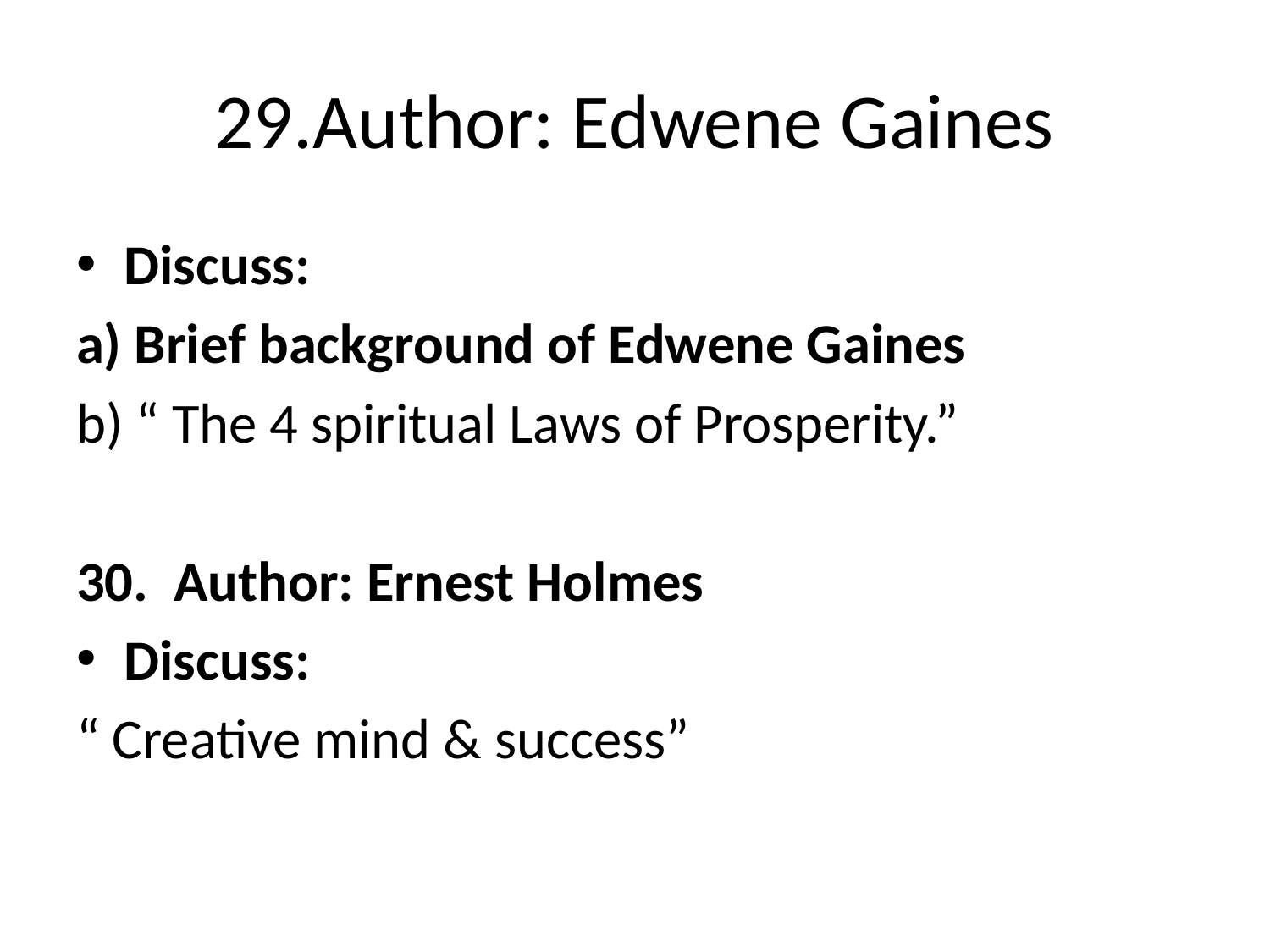

# 29.Author: Edwene Gaines
Discuss:
a) Brief background of Edwene Gaines
b) “ The 4 spiritual Laws of Prosperity.”

30.  Author: Ernest Holmes
Discuss:
“ Creative mind & success”